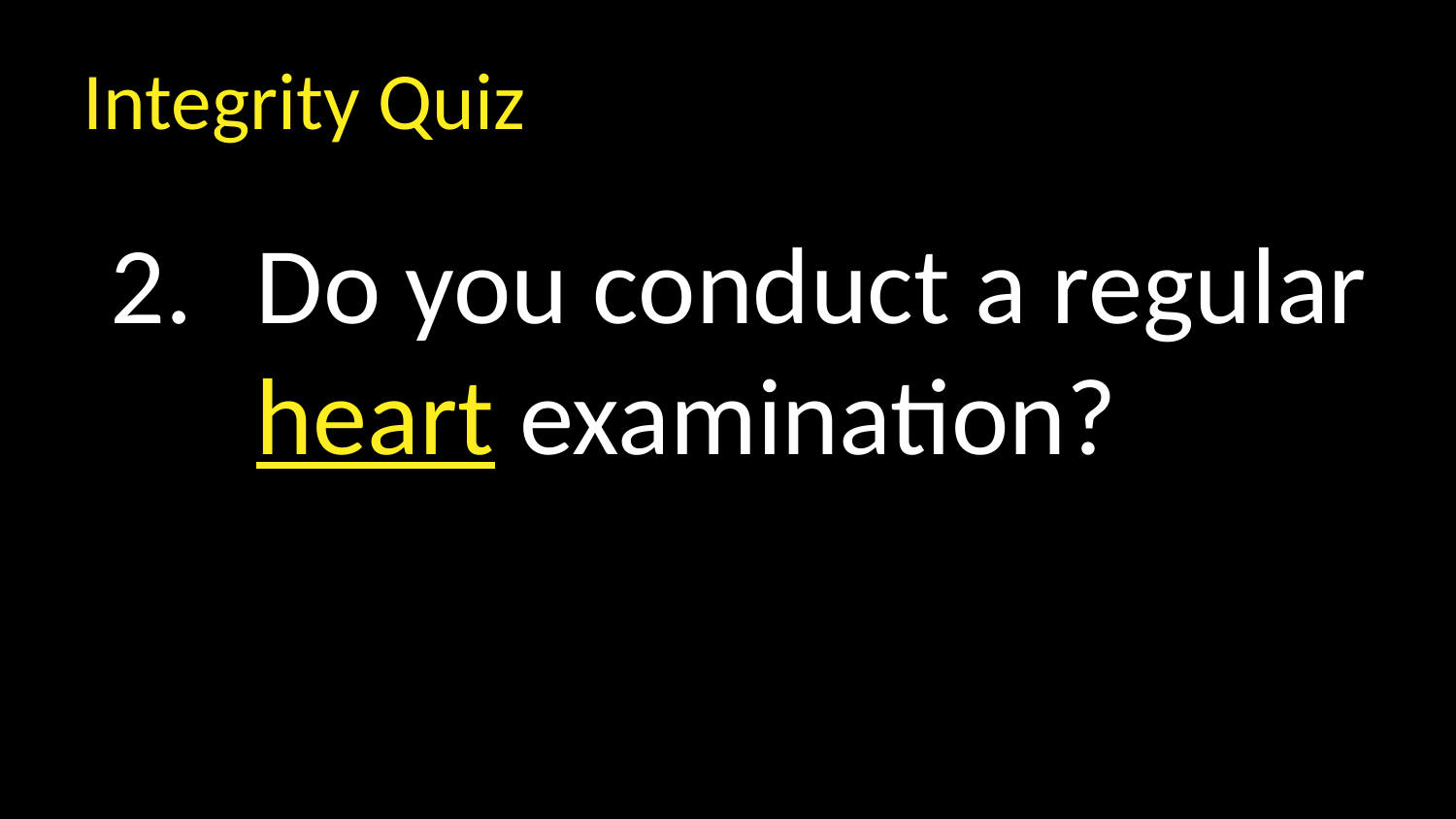

Integrity Quiz
Do you conduct a regular heart examination?